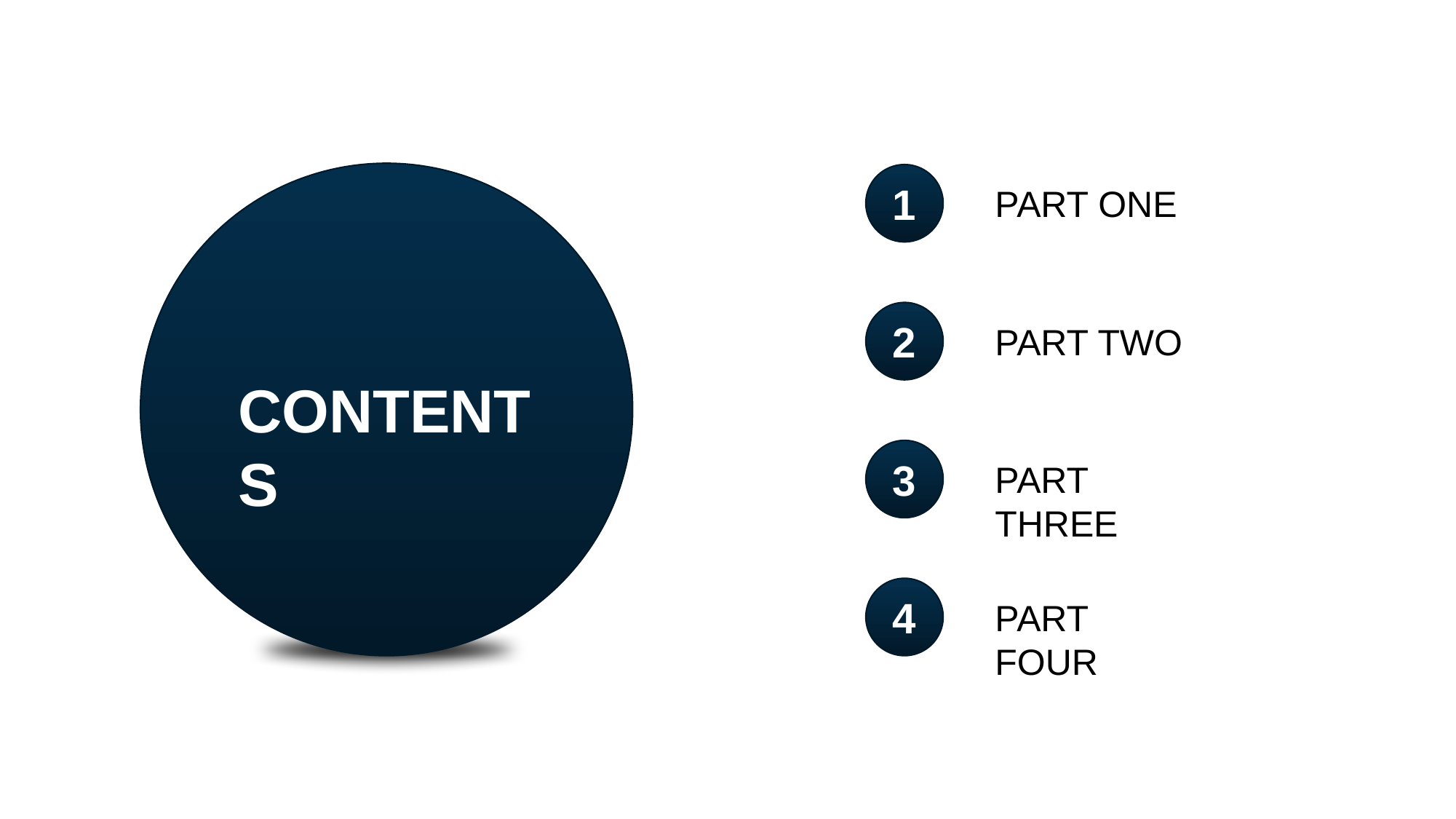

1
PART ONE
2
PART TWO
CONTENTS
3
PART THREE
4
PART FOUR